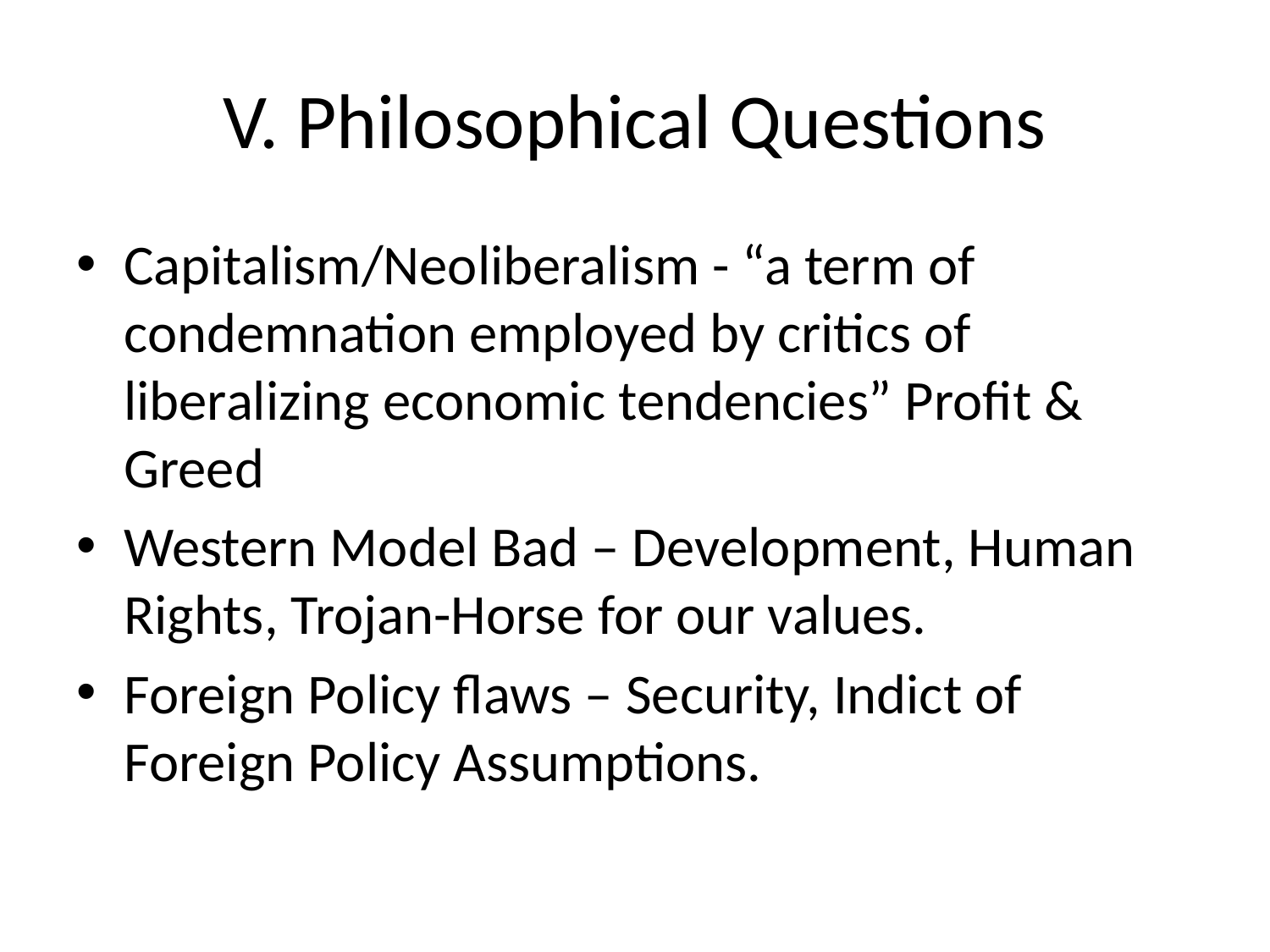

# V. Philosophical Questions
Capitalism/Neoliberalism - “a term of condemnation employed by critics of liberalizing economic tendencies” Profit & Greed
Western Model Bad – Development, Human Rights, Trojan-Horse for our values.
Foreign Policy flaws – Security, Indict of Foreign Policy Assumptions.